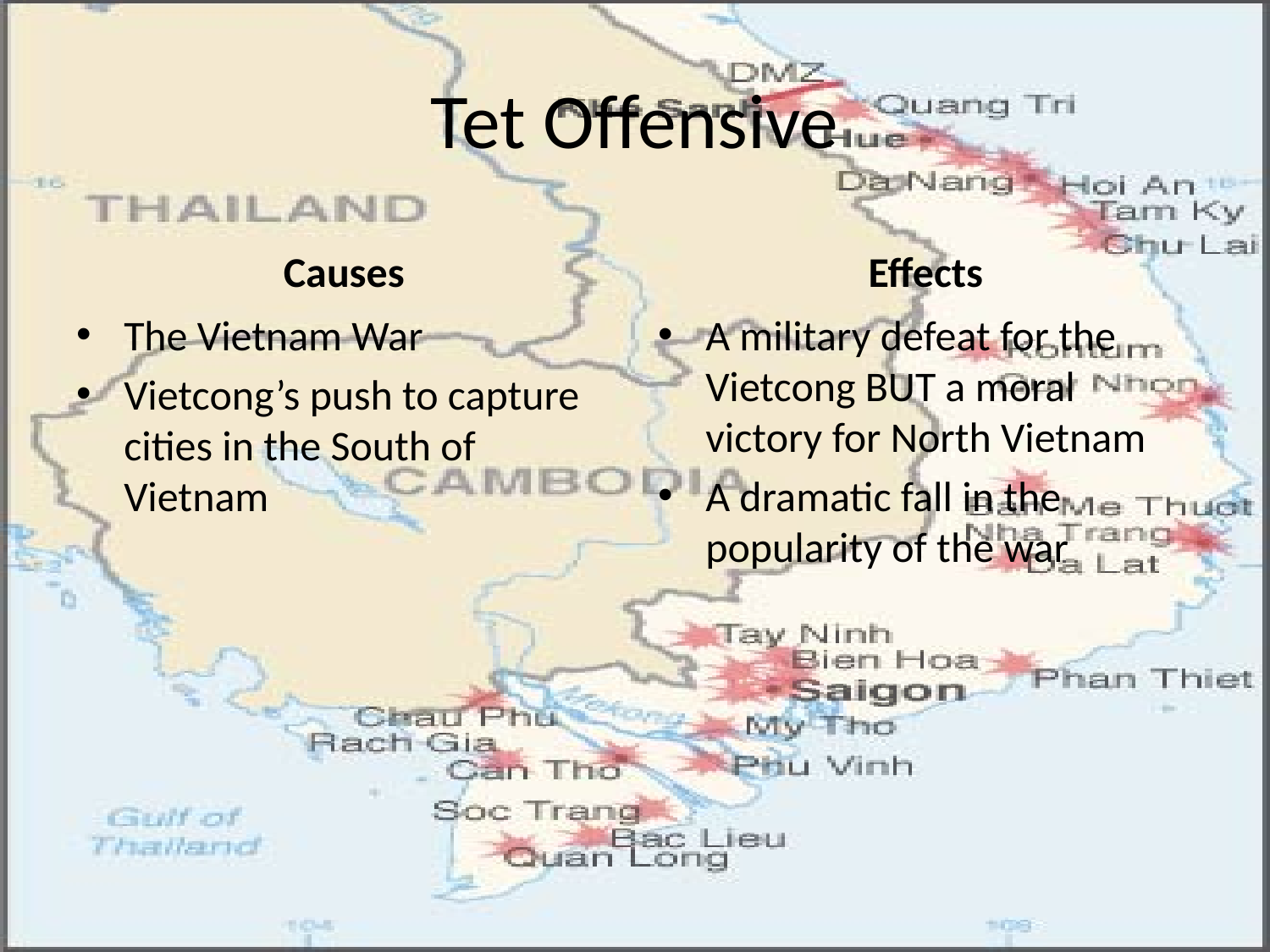

# Tet Offensive
Causes
Effects
The Vietnam War
Vietcong’s push to capture cities in the South of Vietnam
A military defeat for the Vietcong BUT a moral victory for North Vietnam
A dramatic fall in the popularity of the war